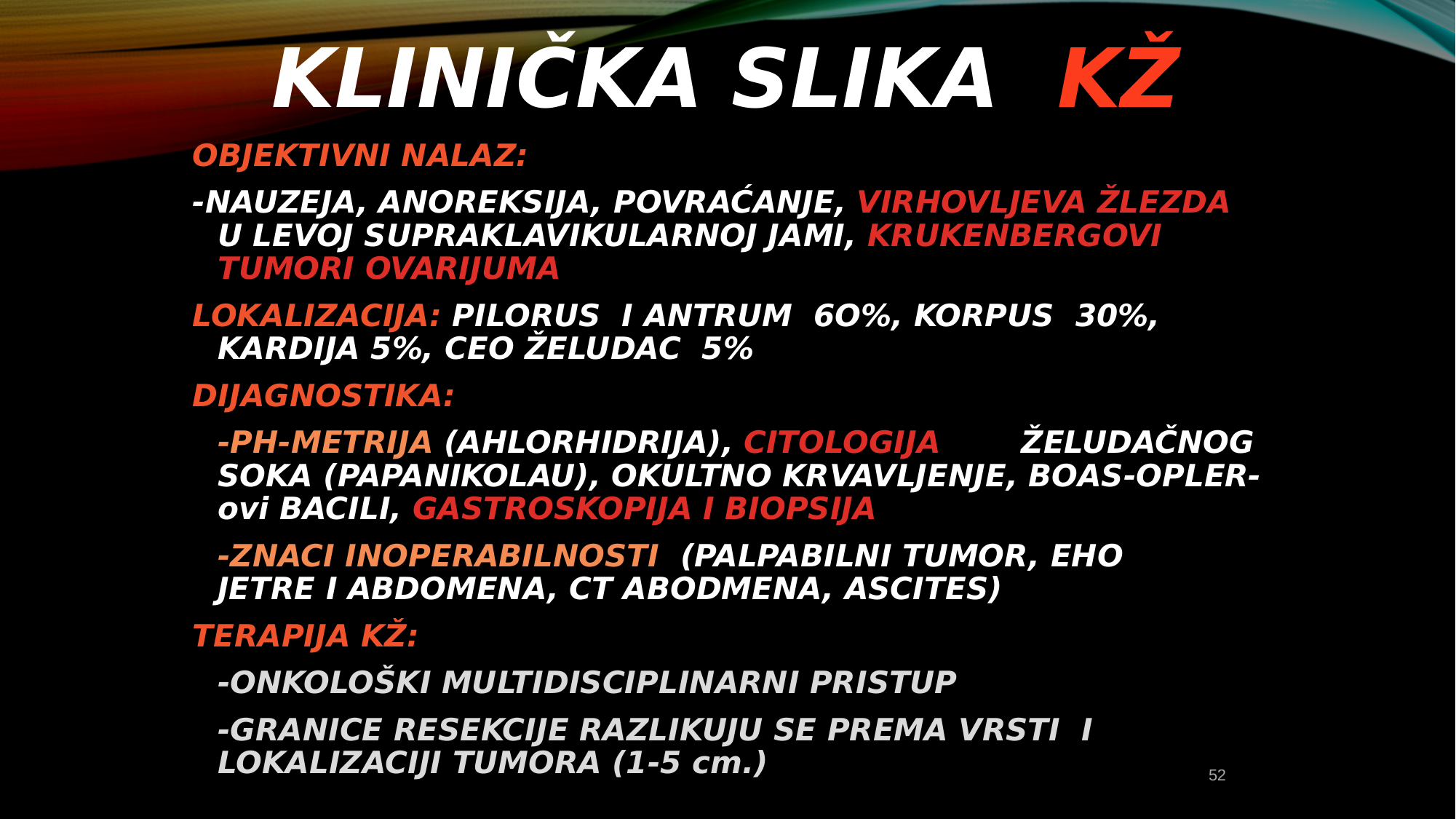

# KLINIČKA SLIKA  KŽ
OBJEKTIVNI NALAZ:
-NAUZEJA, ANOREKSIJA, POVRAĆANJE, VIRHOVLJEVA ŽLEZDA U LEVOJ SUPRAKLAVIKULARNOJ JAMI, KRUKENBERGOVI TUMORI OVARIJUMA
LOKALIZACIJA: PILORUS  I ANTRUM  6O%, KORPUS  30%, KARDIJA 5%, CEO ŽELUDAC  5%
DIJAGNOSTIKA:
	-PH-METRIJA (AHLORHIDRIJA), CITOLOGIJA 	ŽELUDAČNOG SOKA (PAPANIKOLAU), OKULTNO KRVAVLJENJE, BOAS-OPLER-ovi BACILI, GASTROSKOPIJA I BIOPSIJA
	-ZNACI INOPERABILNOSTI  (PALPABILNI TUMOR, EHO 	JETRE I ABDOMENA, CT ABODMENA, ASCITES)
TERAPIJA KŽ:
	-ONKOLOŠKI MULTIDISCIPLINARNI PRISTUP
	-GRANICE RESEKCIJE RAZLIKUJU SE PREMA VRSTI  I 	LOKALIZACIJI TUMORA (1-5 cm.)

52